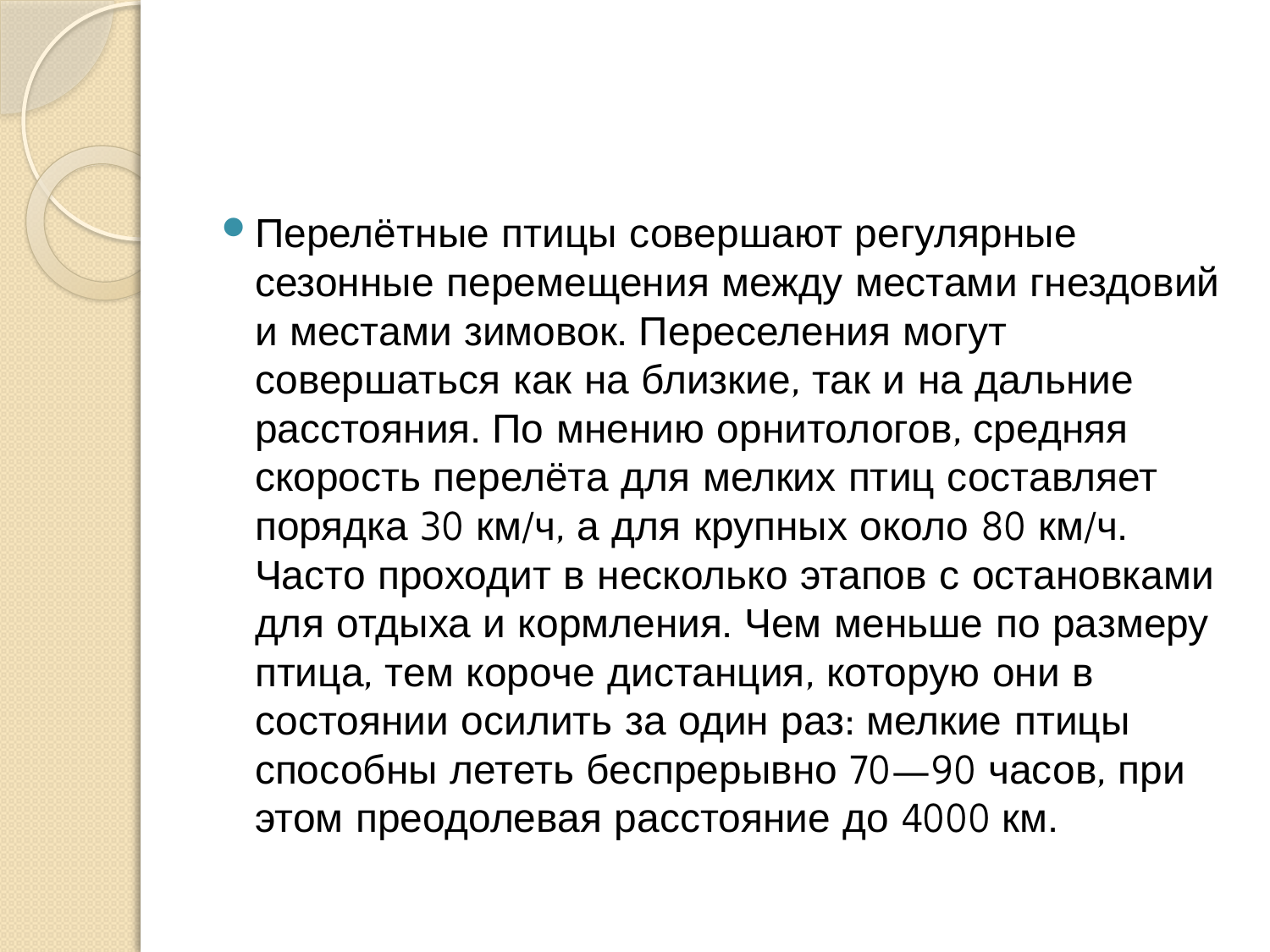

#
Перелётные птицы совершают регулярные сезонные перемещения между местами гнездовий и местами зимовок. Переселения могут совершаться как на близкие, так и на дальние расстояния. По мнению орнитологов, средняя скорость перелёта для мелких птиц составляет порядка 30 км/ч, а для крупных около 80 км/ч. Часто проходит в несколько этапов с остановками для отдыха и кормления. Чем меньше по размеру птица, тем короче дистанция, которую они в состоянии осилить за один раз: мелкие птицы способны лететь беспрерывно 70—90 часов, при этом преодолевая расстояние до 4000 км.